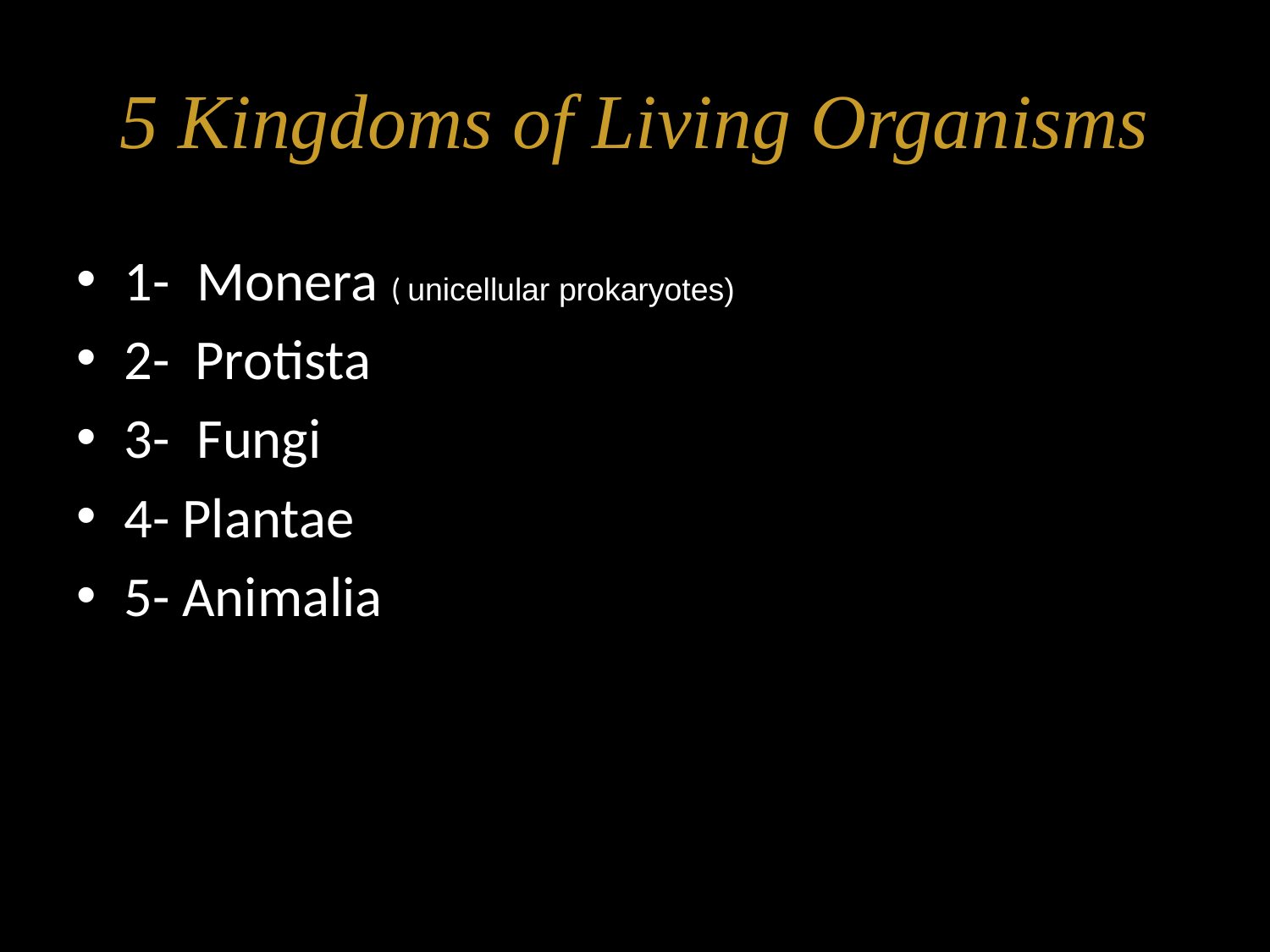

# 5 Kingdoms of Living Organisms
1-. Monera ( unicellular prokaryotes)
2-  Protista
3-. Fungi
4- Plantae
5- Animalia